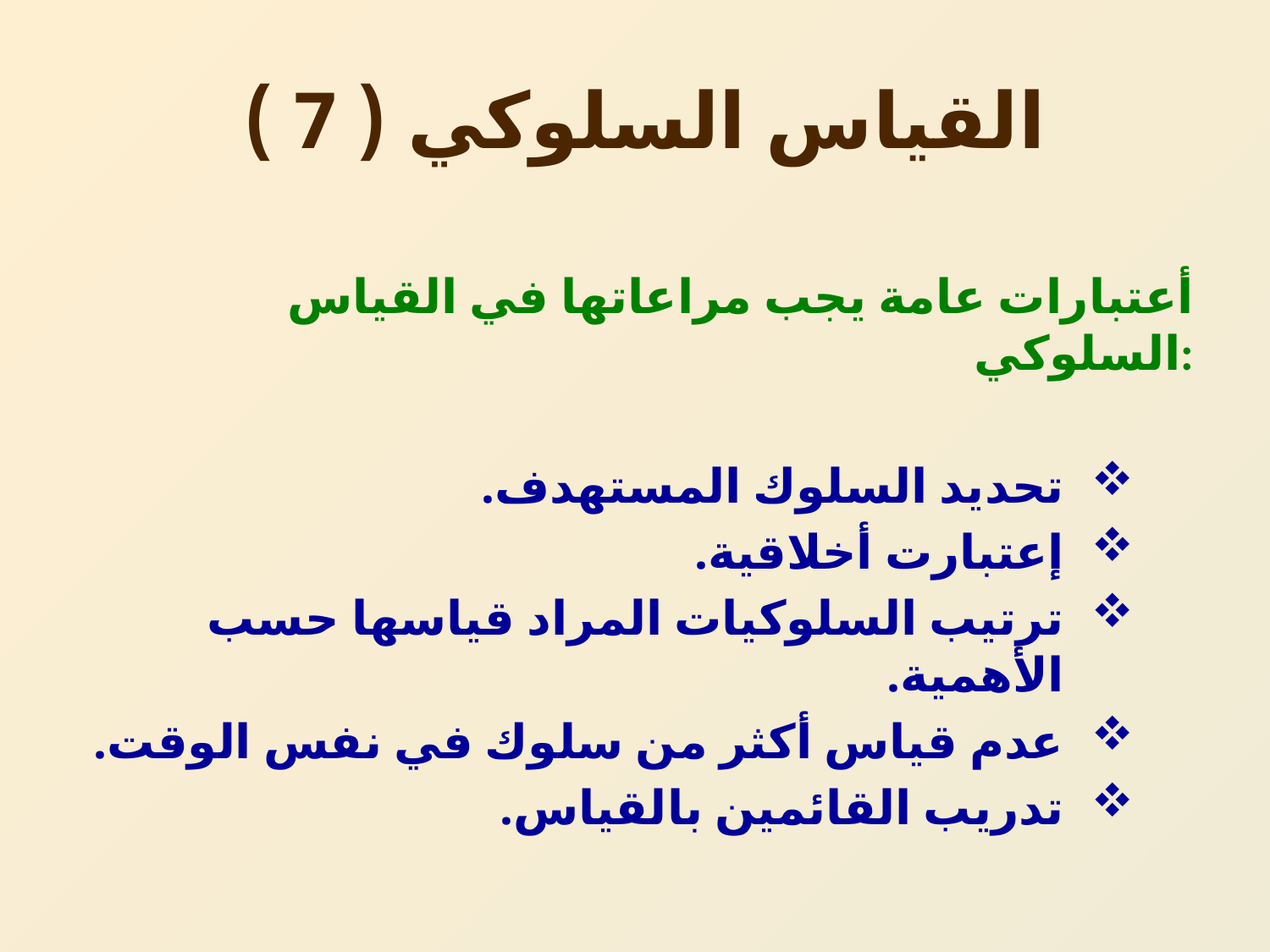

# القياس السلوكي ( 7 )

أعتبارات عامة يجب مراعاتها في القياس السلوكي:

تحديد السلوك المستهدف.
إعتبارت أخلاقية.
ترتيب السلوكيات المراد قياسها حسب الأهمية.
عدم قياس أكثر من سلوك في نفس الوقت.
تدريب القائمين بالقياس.